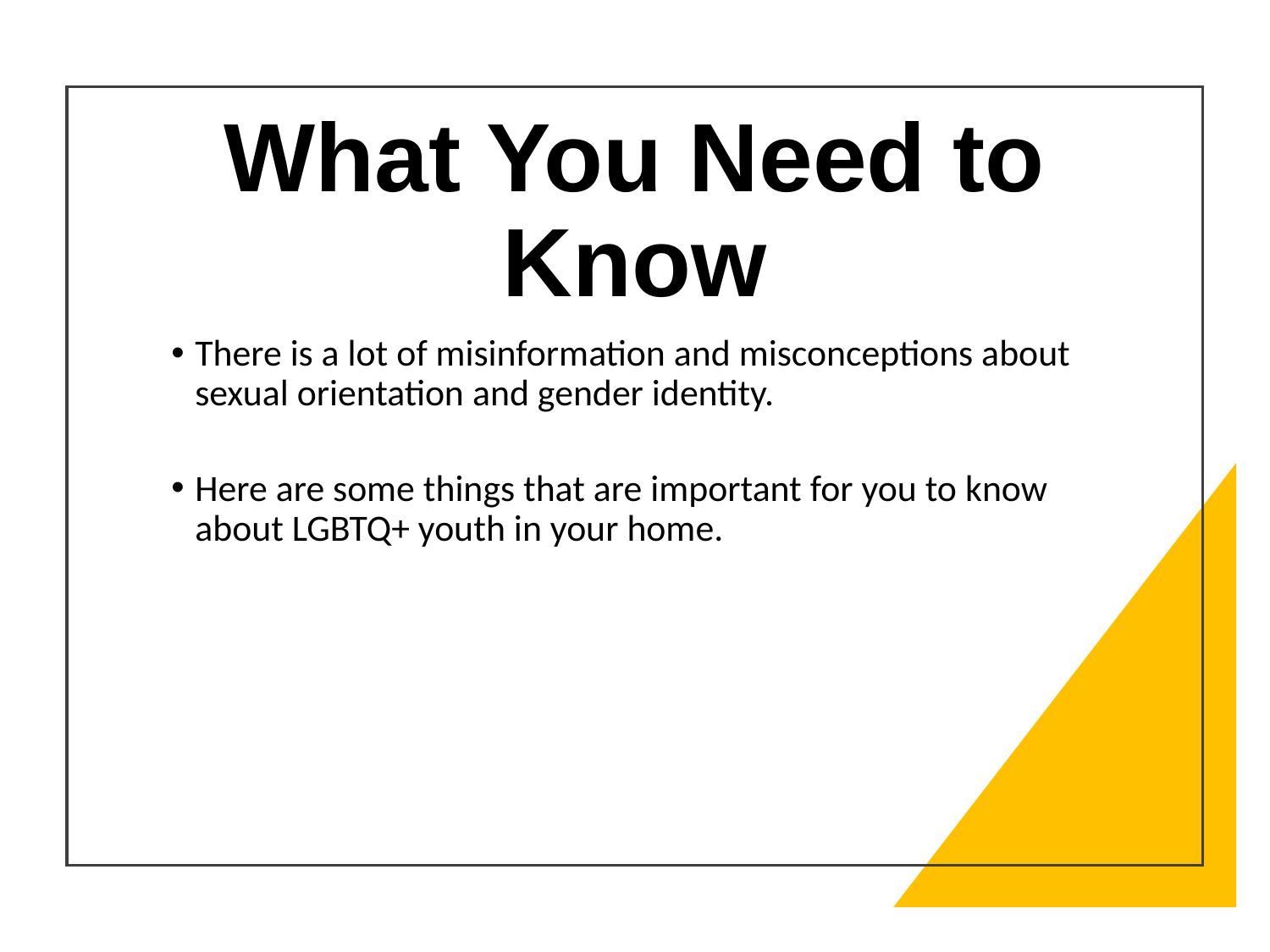

# What You Need to Know
There is a lot of misinformation and misconceptions about sexual orientation and gender identity.

Here are some things that are important for you to know about LGBTQ+ youth in your home.